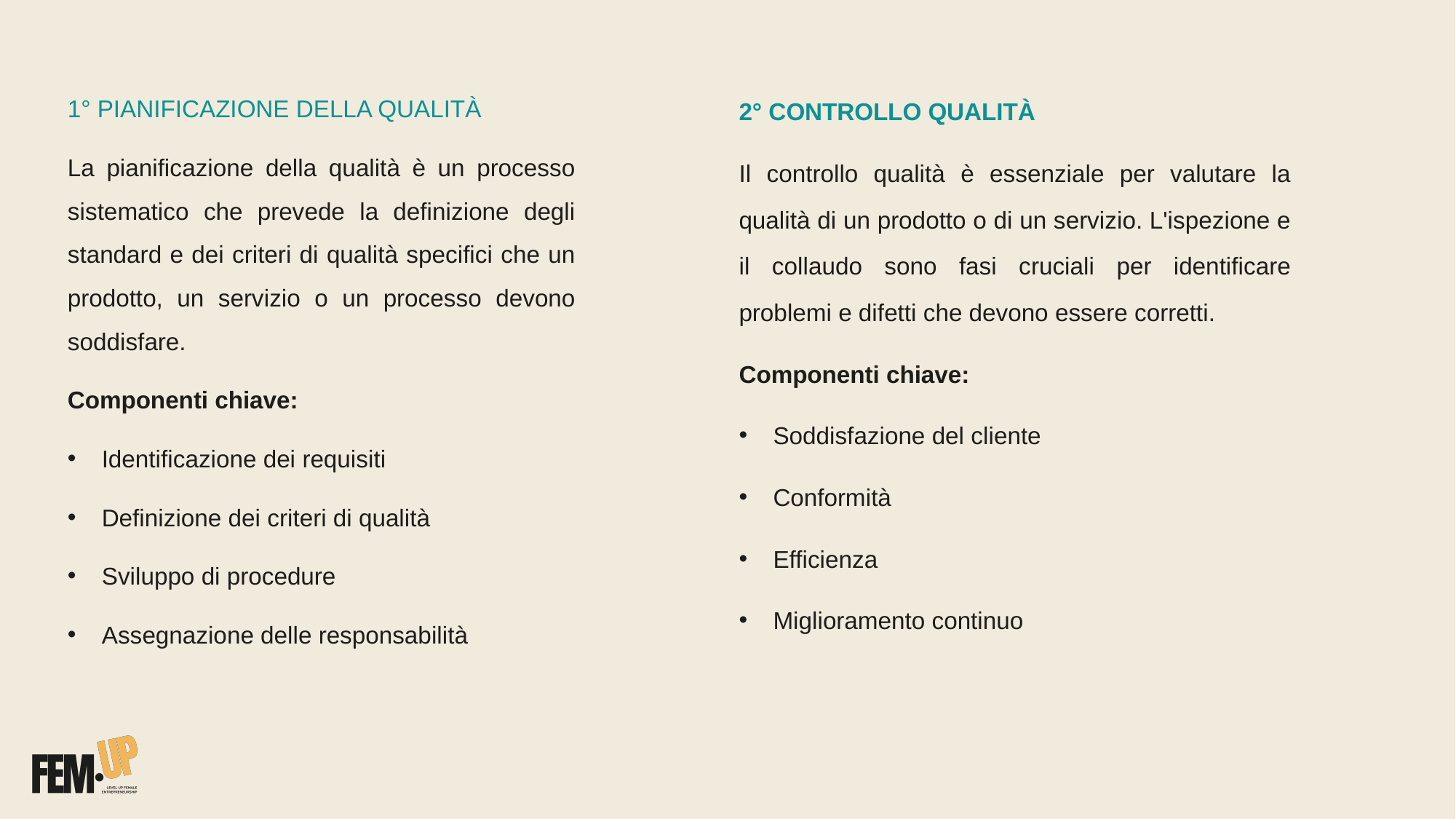

1° PIANIFICAZIONE DELLA QUALITÀ
La pianificazione della qualità è un processo sistematico che prevede la definizione degli standard e dei criteri di qualità specifici che un prodotto, un servizio o un processo devono soddisfare.
Componenti chiave:
Identificazione dei requisiti
Definizione dei criteri di qualità
Sviluppo di procedure
Assegnazione delle responsabilità

2° CONTROLLO QUALITÀ
Il controllo qualità è essenziale per valutare la qualità di un prodotto o di un servizio. L'ispezione e il collaudo sono fasi cruciali per identificare problemi e difetti che devono essere corretti.
Componenti chiave:
Soddisfazione del cliente
Conformità
Efficienza
Miglioramento continuo